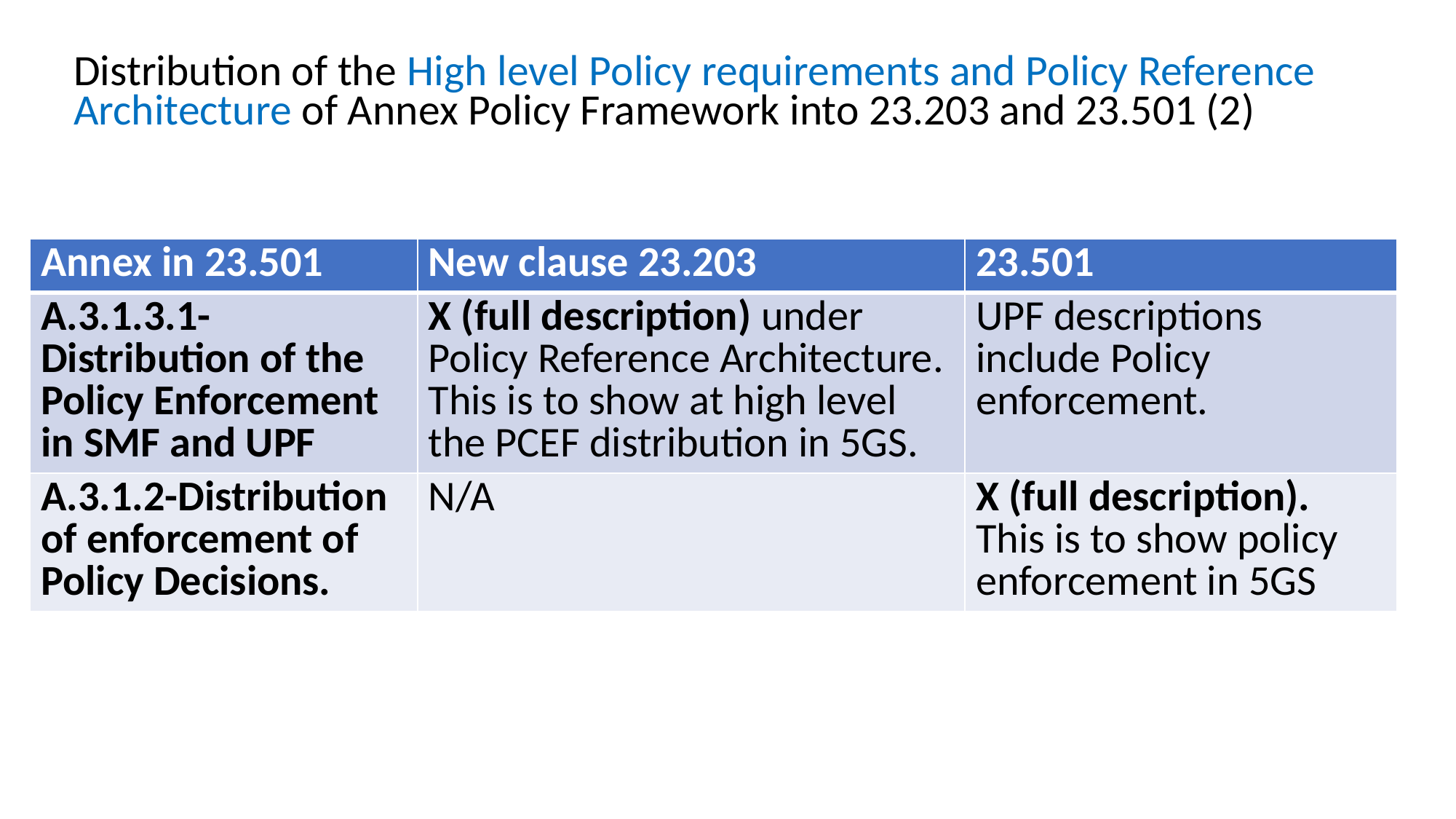

# Distribution of the High level Policy requirements and Policy Reference Architecture of Annex Policy Framework into 23.203 and 23.501 (2)
| Annex in 23.501 | New clause 23.203 | 23.501 |
| --- | --- | --- |
| A.3.1.3.1-Distribution of the Policy Enforcement in SMF and UPF | X (full description) under Policy Reference Architecture. This is to show at high level the PCEF distribution in 5GS. | UPF descriptions include Policy enforcement. |
| A.3.1.2-Distribution of enforcement of Policy Decisions. | N/A | X (full description). This is to show policy enforcement in 5GS |